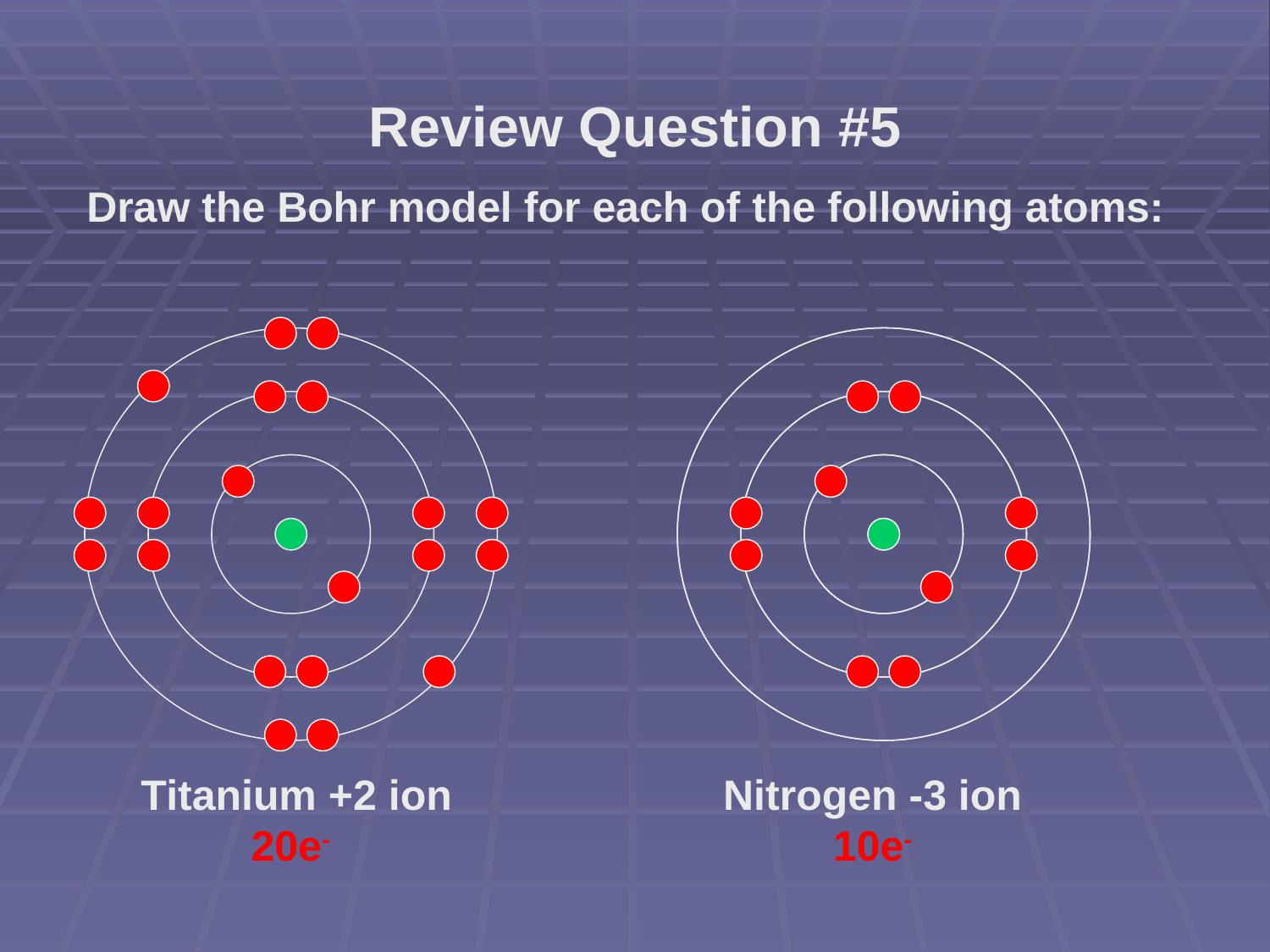

Review Question #5

Draw the Bohr model for each of the following atoms:

Titanium +2 ion
20e-

Nitrogen -3 ion
10e-